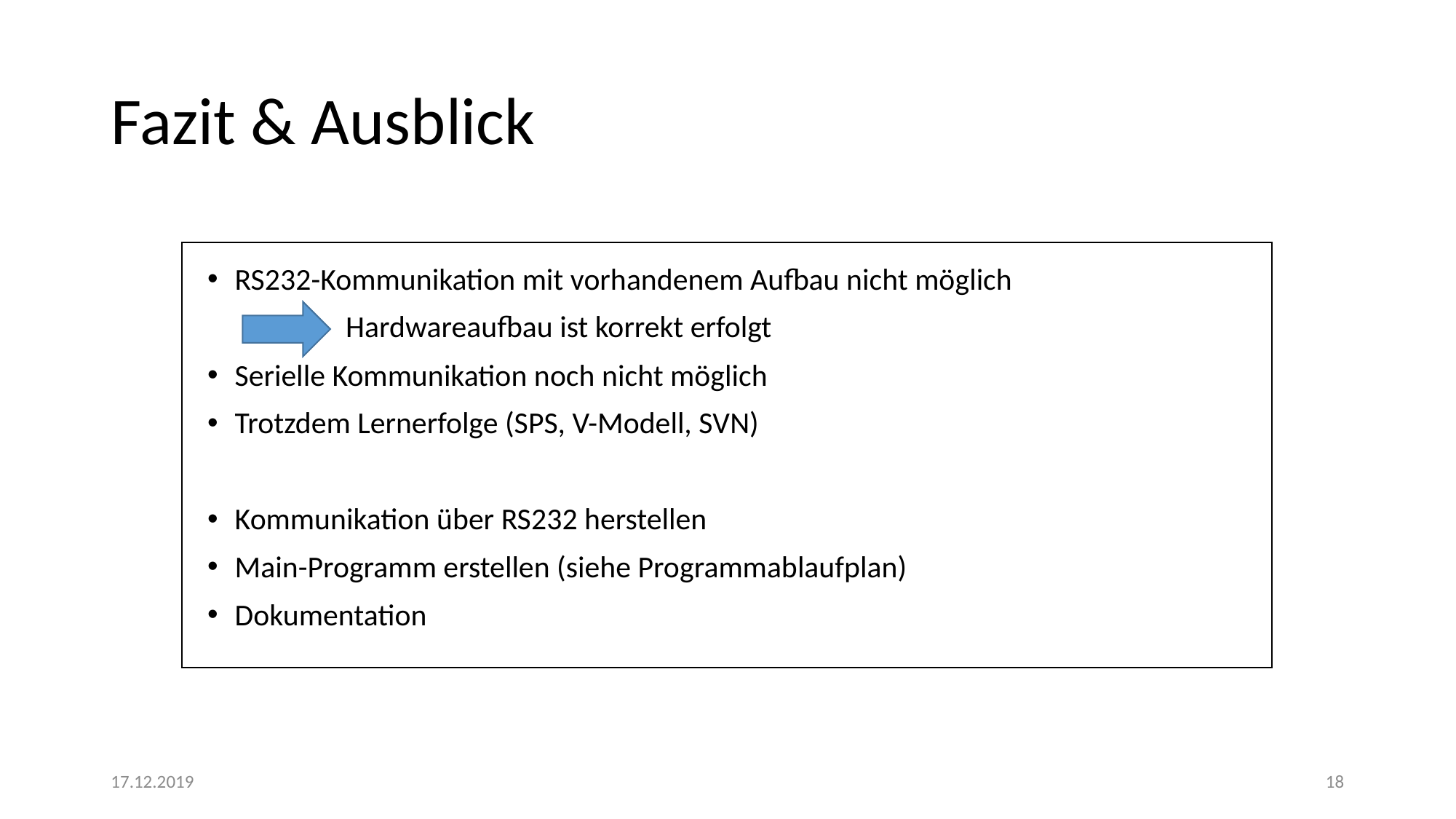

# Fazit & Ausblick

RS232-Kommunikation mit vorhandenem Aufbau nicht möglich
                    Hardwareaufbau ist korrekt erfolgt
Serielle Kommunikation noch nicht möglich
Trotzdem Lernerfolge (SPS, V-Modell, SVN)

Kommunikation über RS232 herstellen
Main-Programm erstellen (siehe Programmablaufplan)
Dokumentation

17.12.2019
18